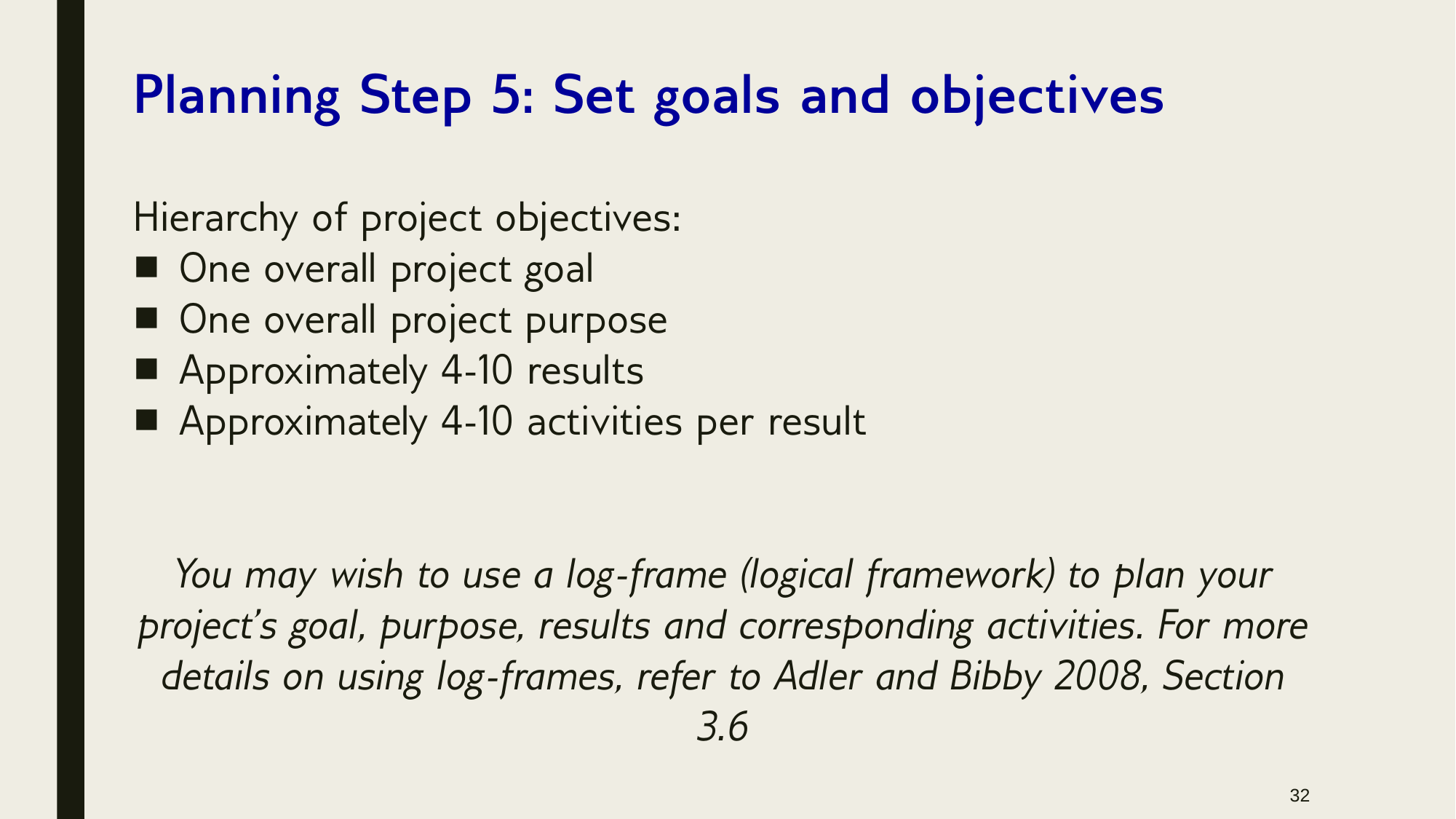

Planning Step 5: Set goals and objectives
Hierarchy of project objectives:
One overall project goal
One overall project purpose
Approximately 4-10 results
Approximately 4-10 activities per result

You may wish to use a log-frame (logical framework) to plan your project’s goal, purpose, results and corresponding activities. For more details on using log-frames, refer to Adler and Bibby 2008, Section 3.6
32